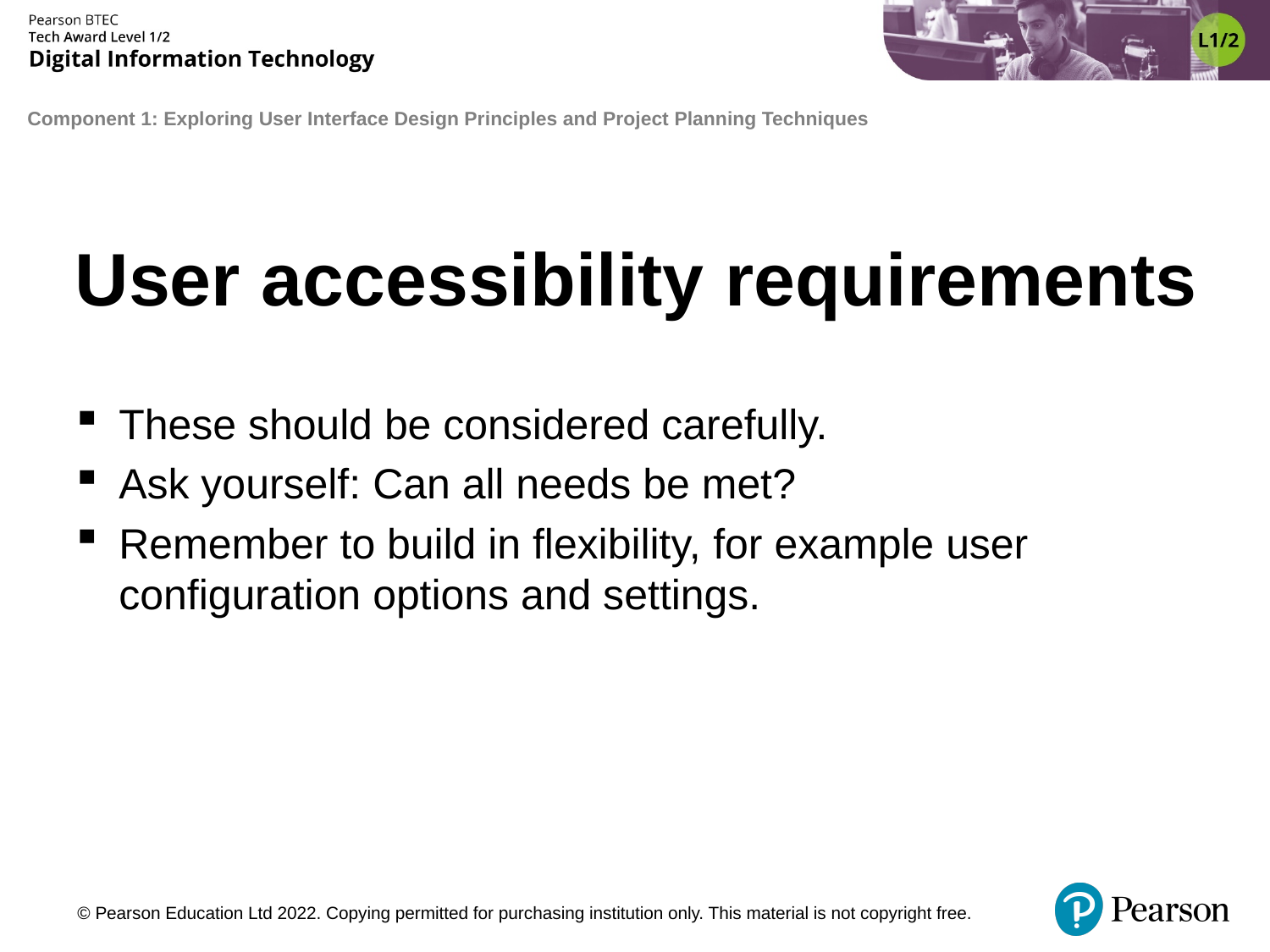

# User accessibility requirements
These should be considered carefully.
Ask yourself: Can all needs be met?
Remember to build in flexibility, for example user configuration options and settings.